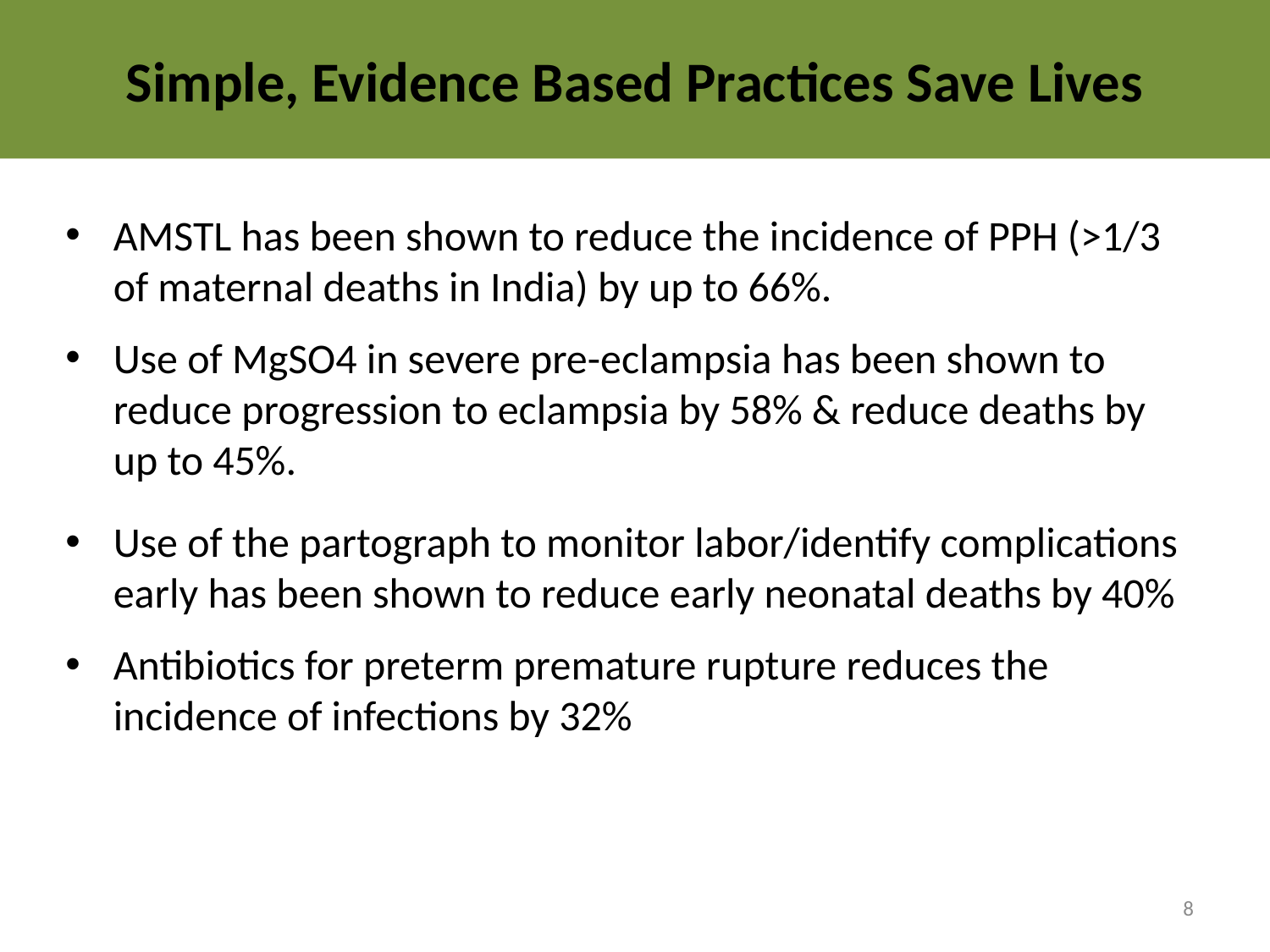

# Simple, Evidence Based Practices Save Lives
AMSTL has been shown to reduce the incidence of PPH (>1/3 of maternal deaths in India) by up to 66%.
Use of MgSO4 in severe pre-eclampsia has been shown to reduce progression to eclampsia by 58% & reduce deaths by up to 45%.
Use of the partograph to monitor labor/identify complications early has been shown to reduce early neonatal deaths by 40%
Antibiotics for preterm premature rupture reduces the incidence of infections by 32%
8